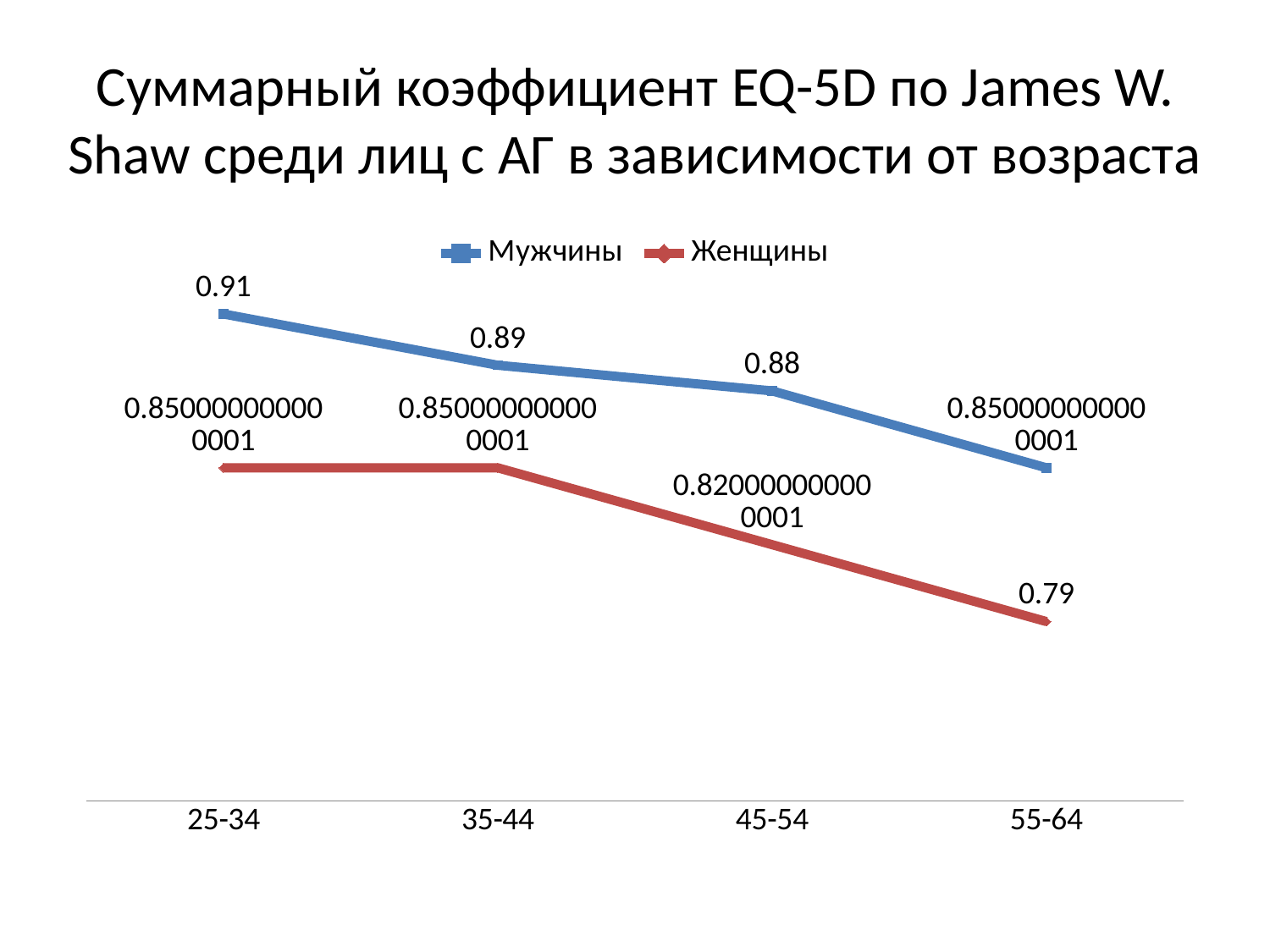

# Суммарный коэффициент EQ-5D по James W. Shaw среди лиц с АГ в зависимости от возраста

### Chart

| Category | Мужчины | Женщины |
|---|---|---|
| 25-34 | 0.91 | 0.8500000000000006 |
| 35-44 | 0.89 | 0.8500000000000006 |
| 45-54 | 0.88 | 0.8200000000000006 |
| 55-64 | 0.8500000000000006 | 0.79 |